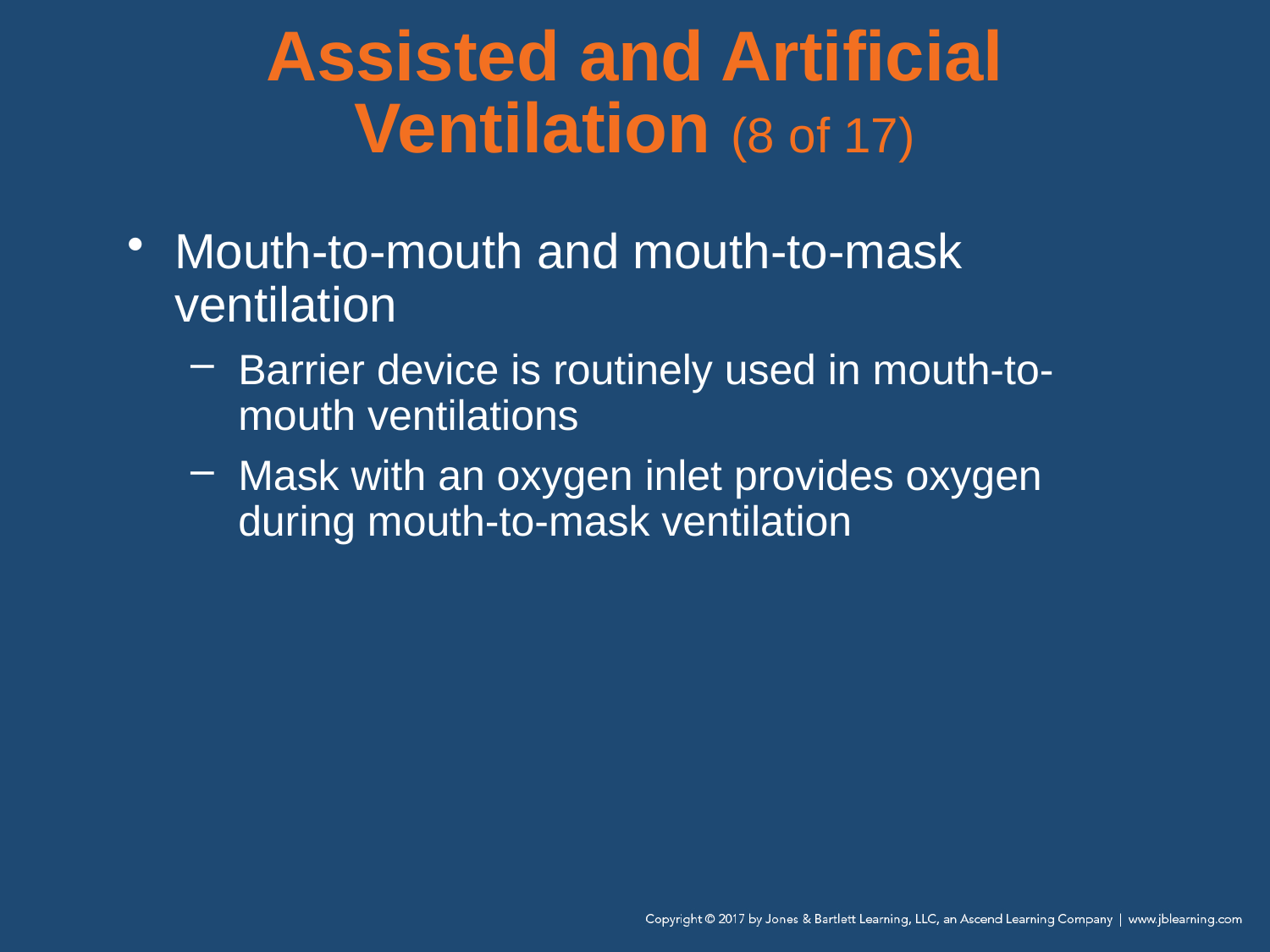

# Assisted and Artificial Ventilation (8 of 17)
Mouth-to-mouth and mouth-to-mask ventilation
Barrier device is routinely used in mouth-to-mouth ventilations
Mask with an oxygen inlet provides oxygen during mouth-to-mask ventilation